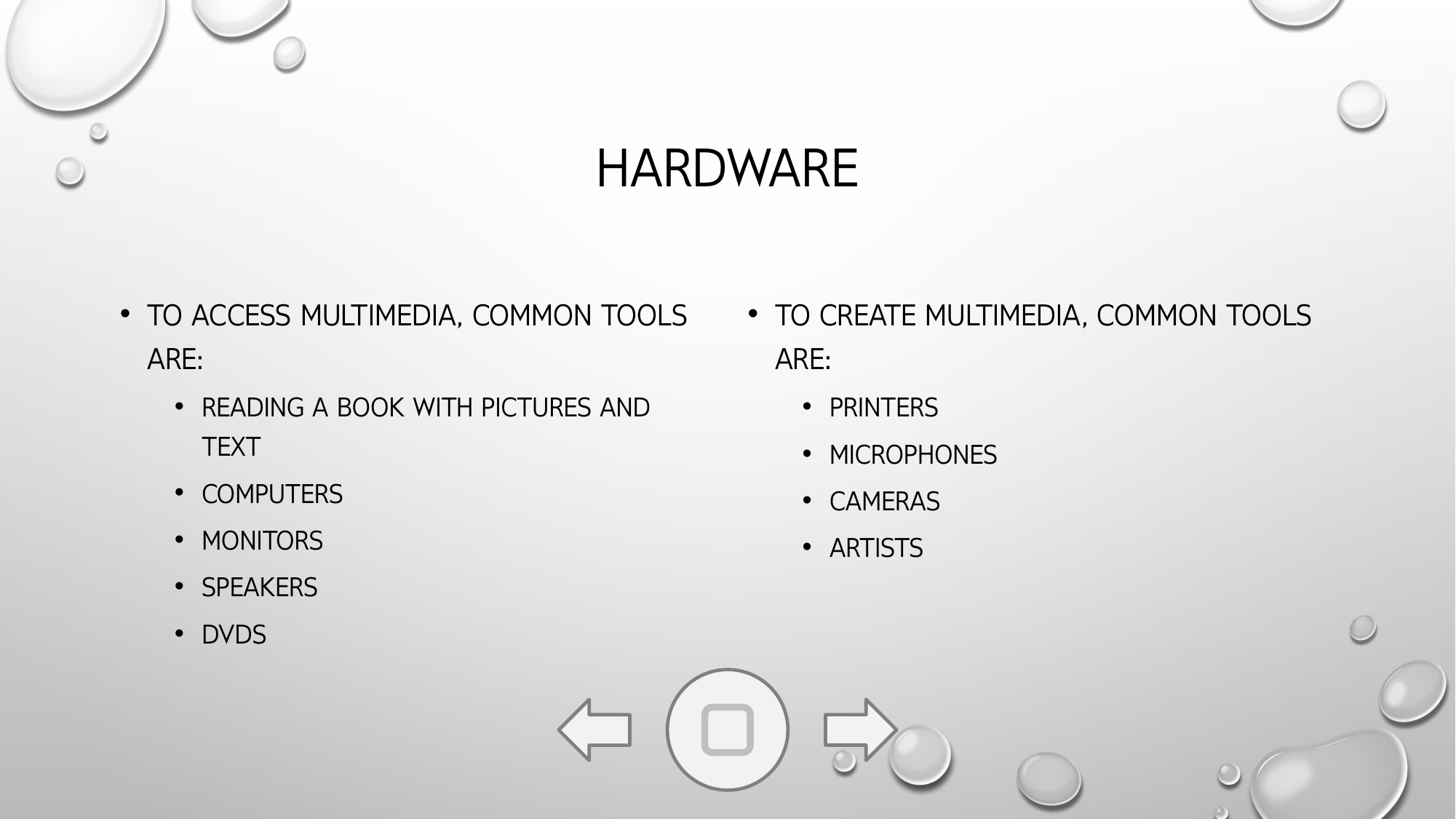

# Hardware
To access Multimedia, common tools are:
Reading a book with pictures and text
Computers
Monitors
Speakers
Dvds
To Create Multimedia, Common Tools are:
Printers
Microphones
Cameras
artists